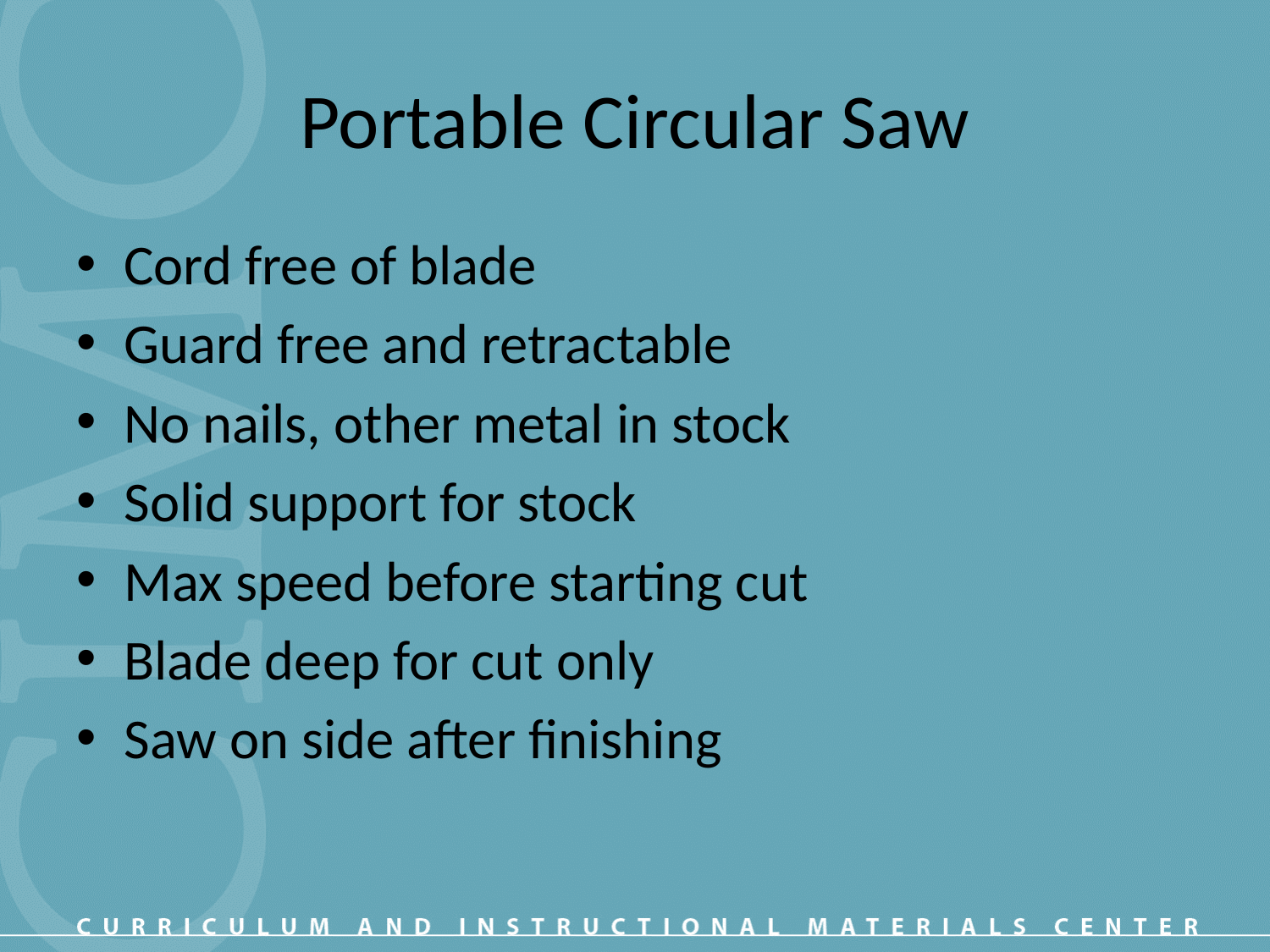

# Portable Circular Saw
Cord free of blade
Guard free and retractable
No nails, other metal in stock
Solid support for stock
Max speed before starting cut
Blade deep for cut only
Saw on side after finishing